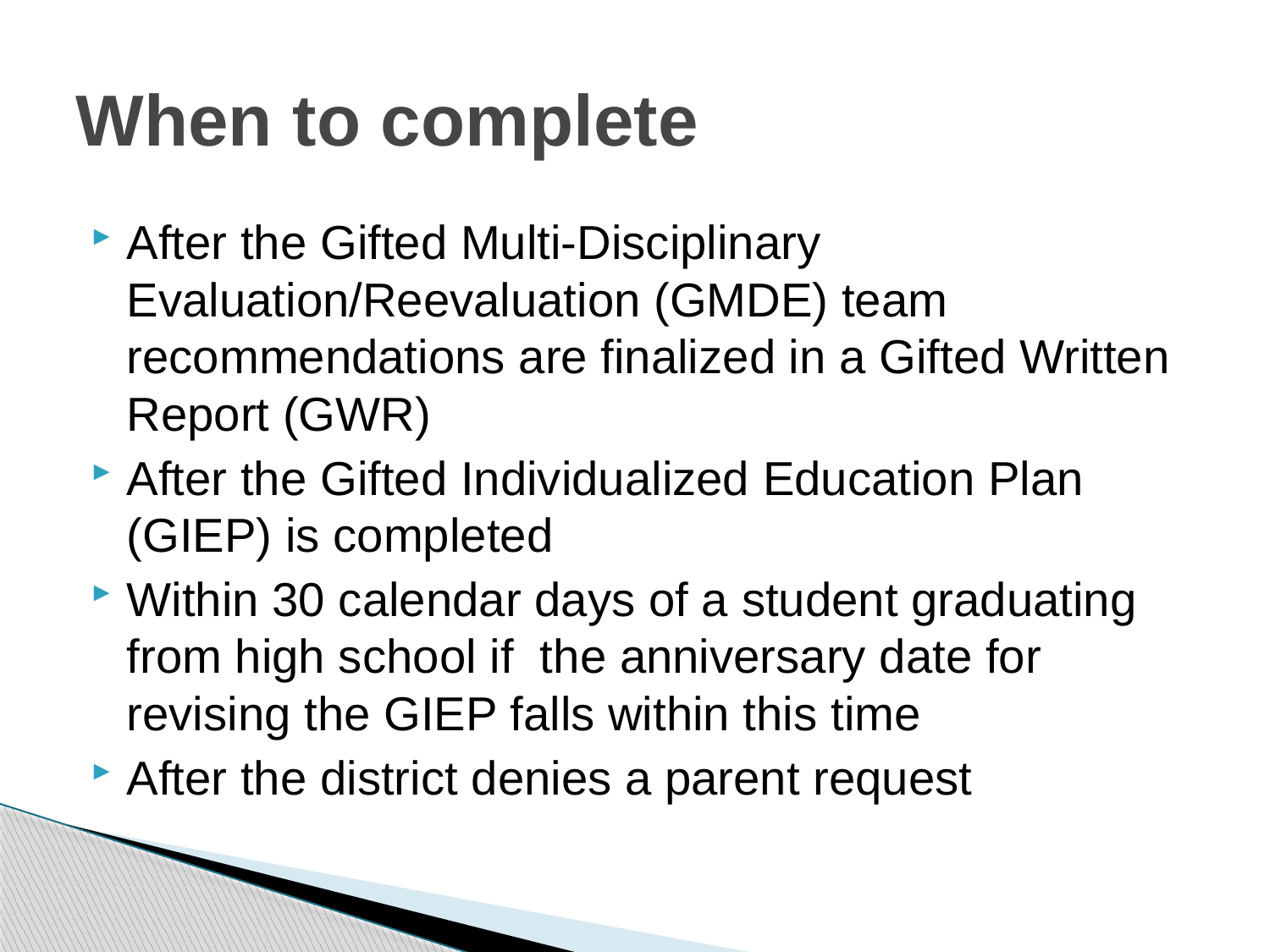

# When to complete
After the Gifted Multi-Disciplinary Evaluation/Reevaluation (GMDE) team recommendations are finalized in a Gifted Written Report (GWR)
After the Gifted Individualized Education Plan (GIEP) is completed
Within 30 calendar days of a student graduating from high school if  the anniversary date for revising the GIEP falls within this time
After the district denies a parent request